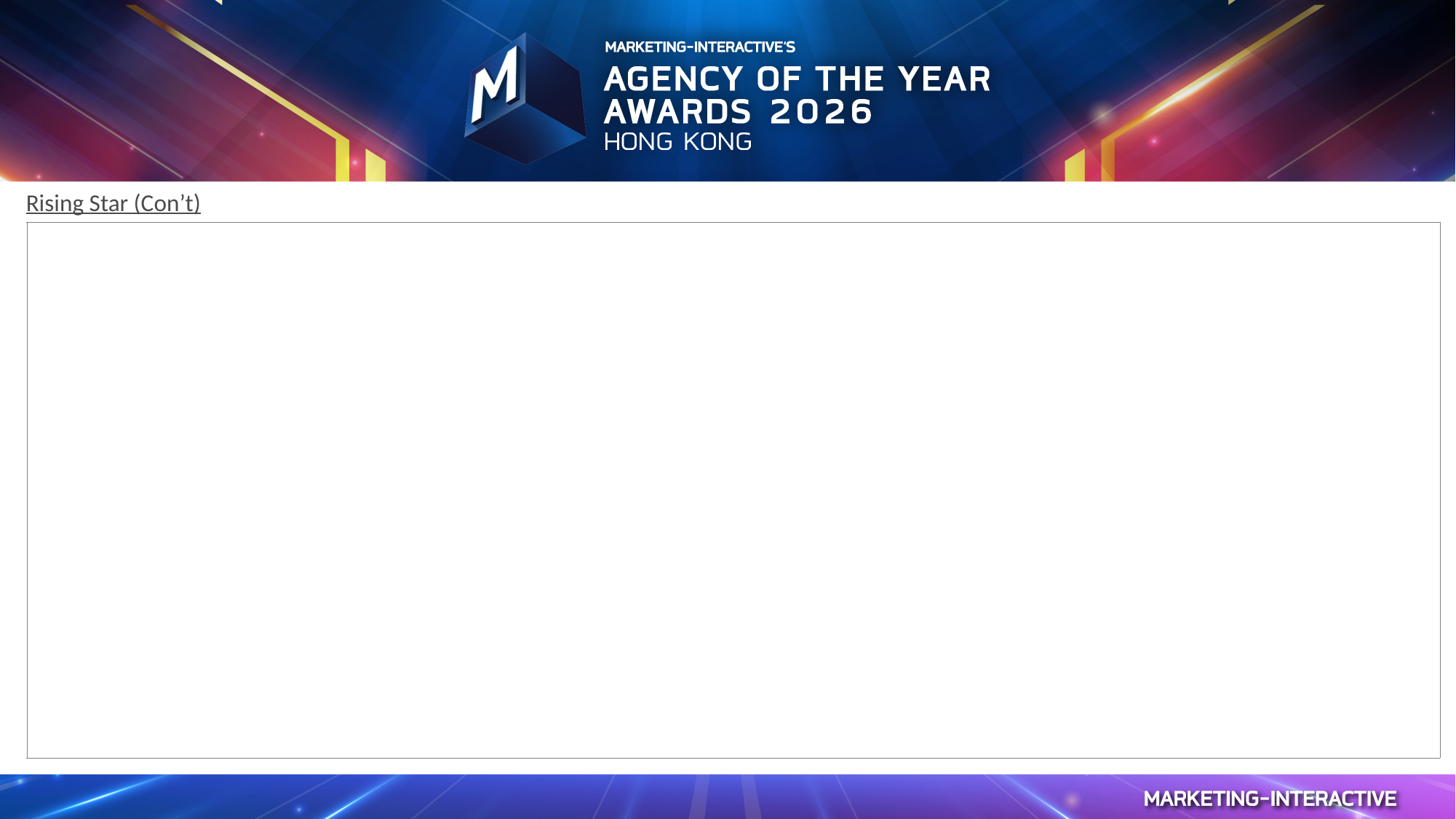

Rising Star (Con’t)
|  |
| --- |
Entry Details
v